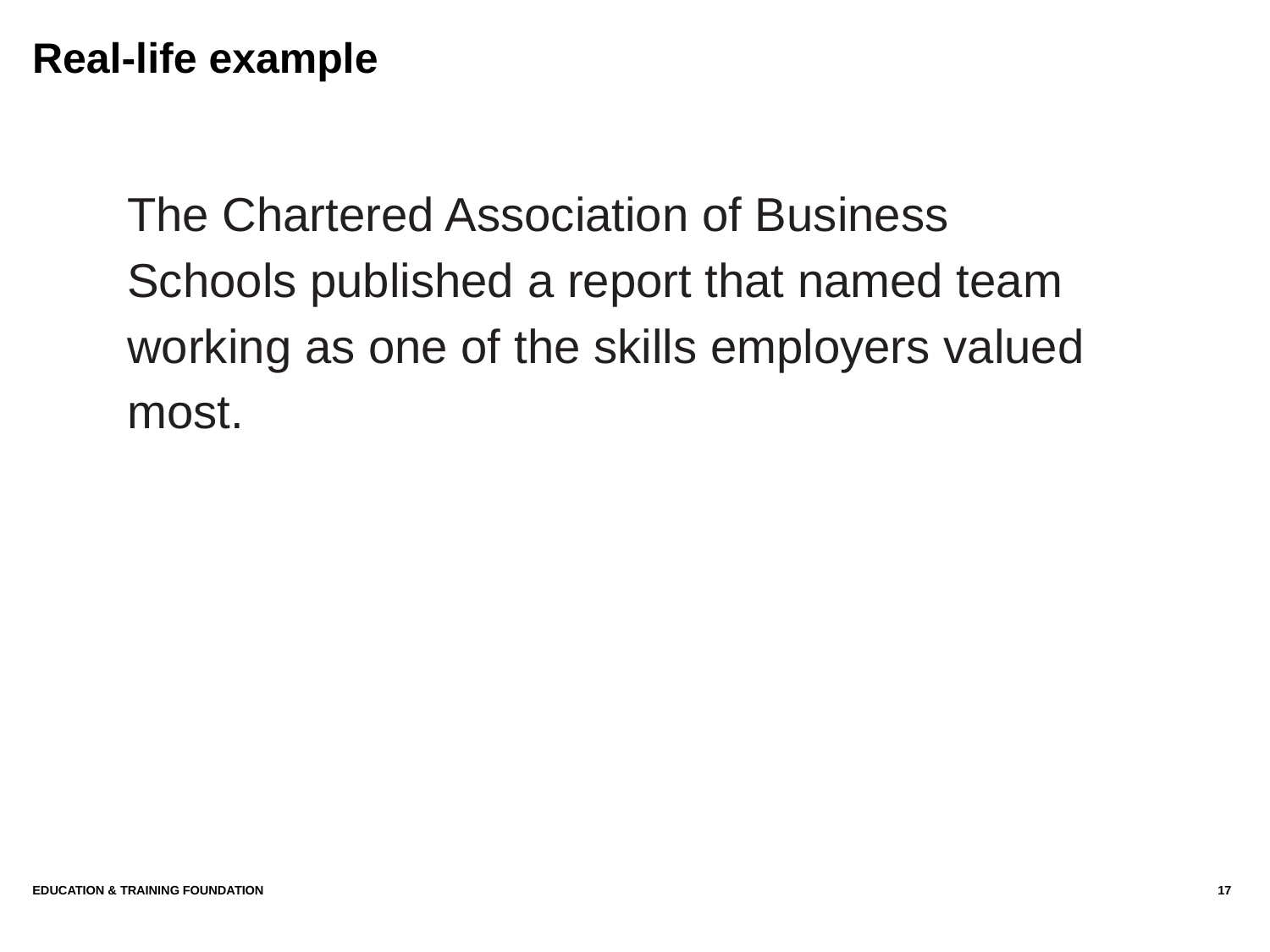

# Real-life example
The Chartered Association of Business Schools published a report that named team working as one of the skills employers valued most.

Education & Training Foundation
17